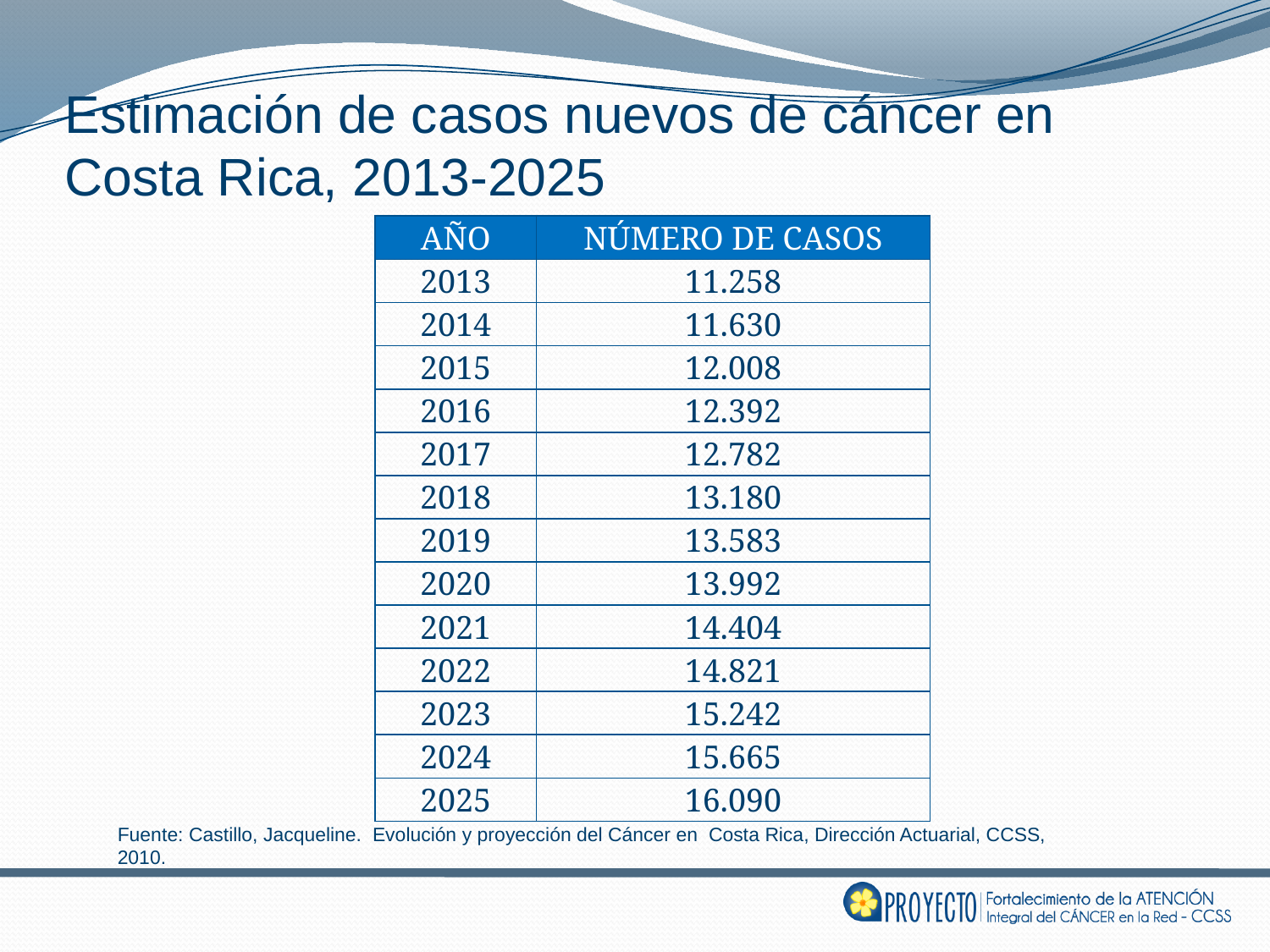

# Estimación de casos nuevos de cáncer en Costa Rica, 2013-2025
| AÑO | NÚMERO DE CASOS |
| --- | --- |
| 2013 | 11.258 |
| 2014 | 11.630 |
| 2015 | 12.008 |
| 2016 | 12.392 |
| 2017 | 12.782 |
| 2018 | 13.180 |
| 2019 | 13.583 |
| 2020 | 13.992 |
| 2021 | 14.404 |
| 2022 | 14.821 |
| 2023 | 15.242 |
| 2024 | 15.665 |
| 2025 | 16.090 |
Fuente: Castillo, Jacqueline.  Evolución y proyección del Cáncer en  Costa Rica, Dirección Actuarial, CCSS, 2010.